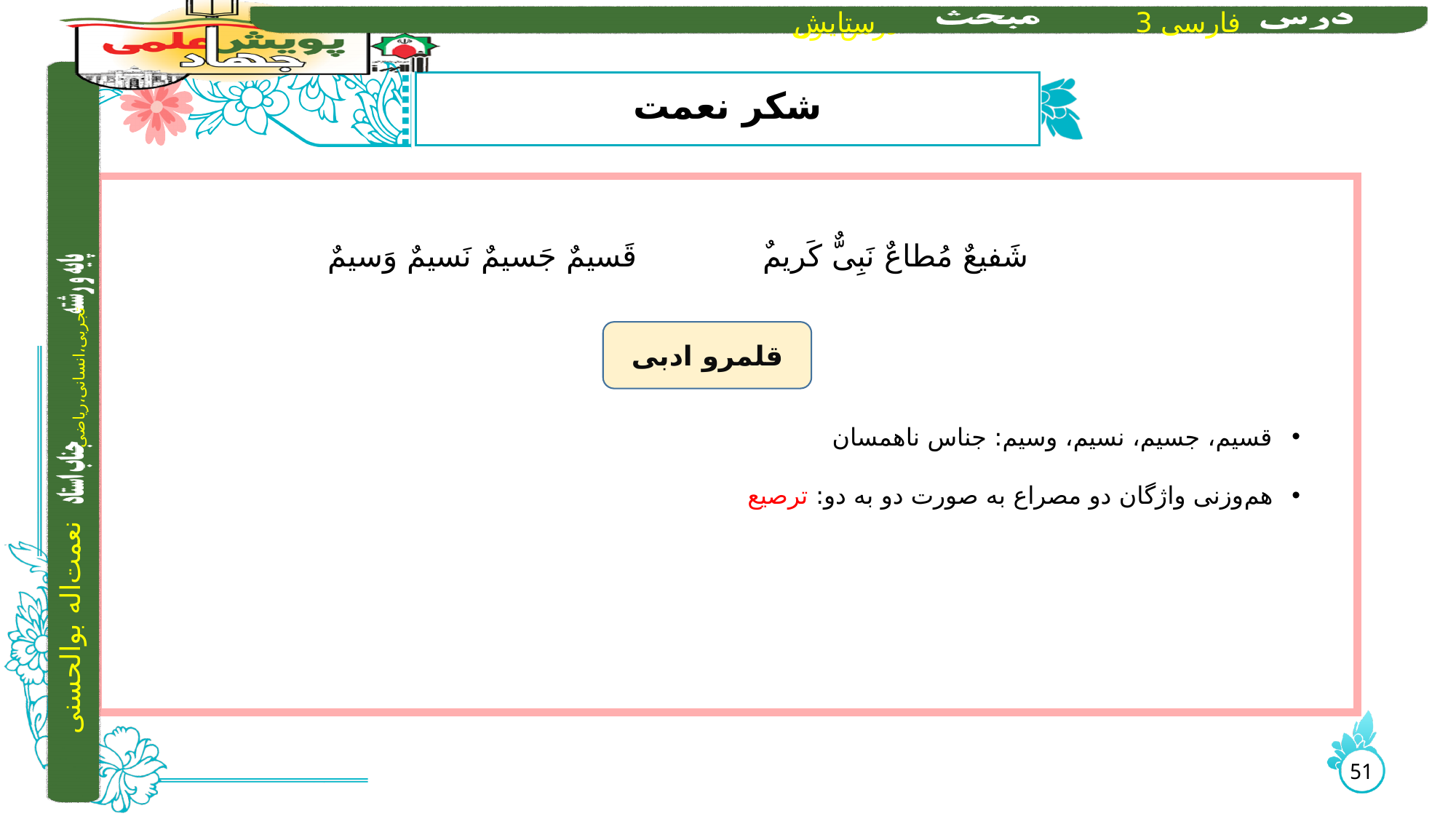

# شکر نعمت
شَفیعٌ مُطاعٌ نَبِیٌّ کَریمٌ             قَسیمٌ جَسیمٌ نَسیمٌ وَسیمٌ

قسیم، جسیم، نسیم، وسیم: جناس ناهمسان
هم‌وزنی واژگان دو مصراع به صورت دو به دو: ترصیع